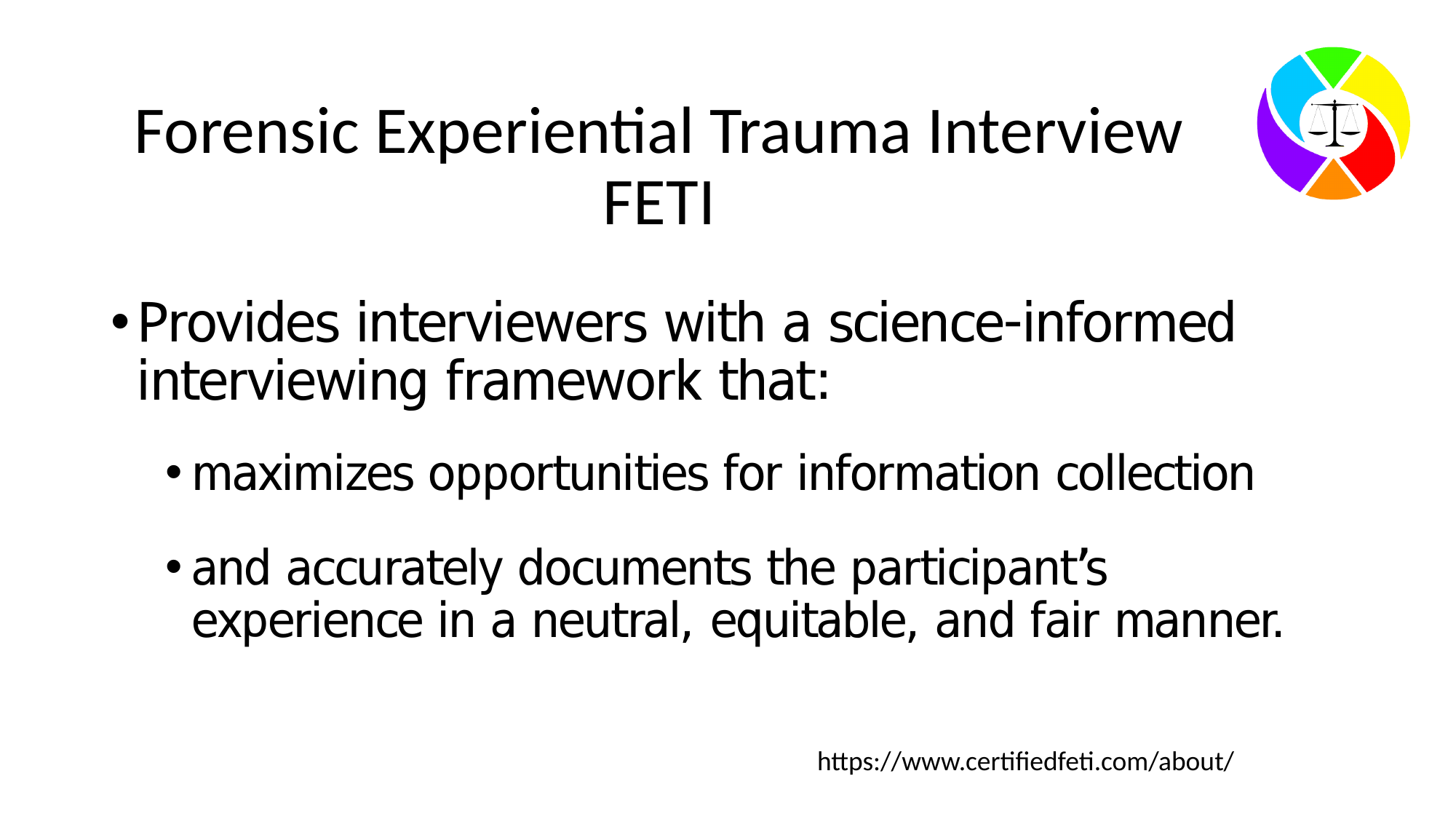

# Forensic Experiential Trauma Interview FETI
Provides interviewers with a science-informed interviewing framework that:

maximizes opportunities for information collection

and accurately documents the participant’s experience in a neutral, equitable, and fair manner.
https://www.certifiedfeti.com/about/